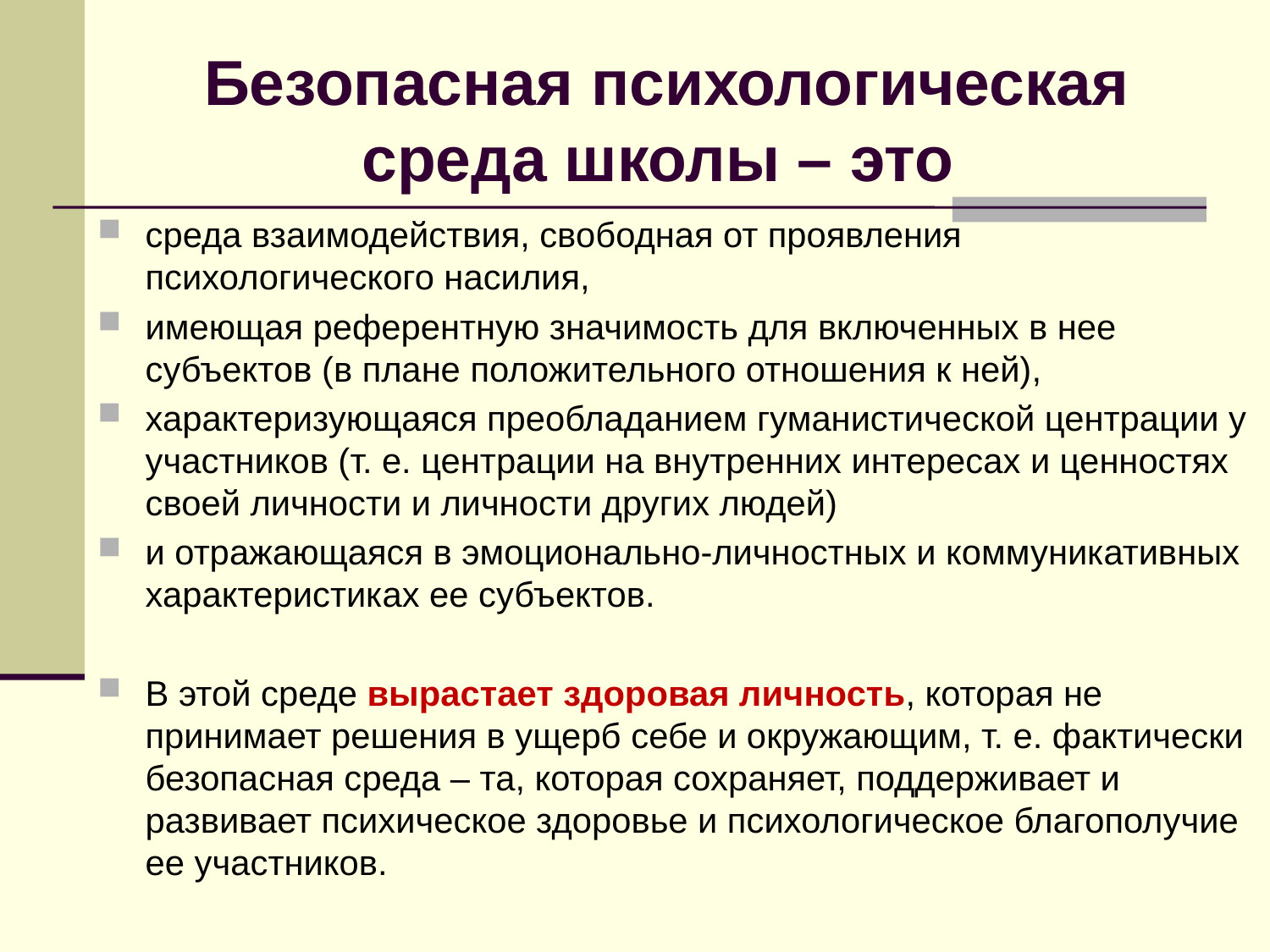

# Безопасная психологическая среда школы – это
среда взаимодействия, свободная от проявления психологического насилия,
имеющая референтную значимость для включенных в нее субъектов (в плане положительного отношения к ней),
характеризующаяся преобладанием гуманистической центрации у участников (т. е. центрации на внутренних интересах и ценностях своей личности и личности других людей)
и отражающаяся в эмоционально-личностных и коммуникативных характеристиках ее субъектов.

В этой среде вырастает здоровая личность, которая не принимает решения в ущерб себе и окружающим, т. е. фактически безопасная среда – та, которая сохраняет, поддерживает и развивает психическое здоровье и психологическое благополучие ее участников.